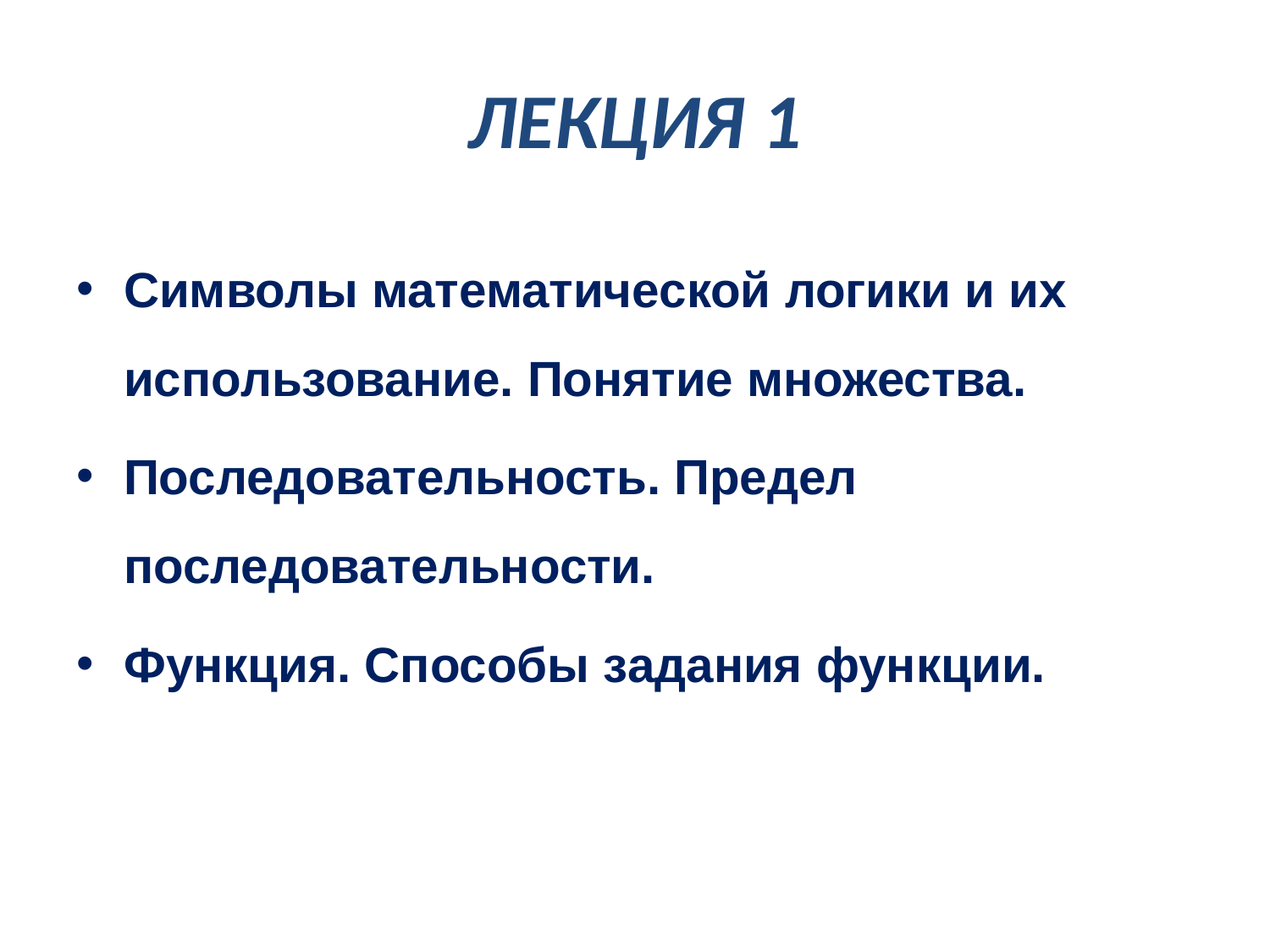

# ЛЕКЦИЯ 1
Символы математической логики и их использование. Понятие множества.
Последовательность. Предел  последовательности.
Функция. Способы задания функции.